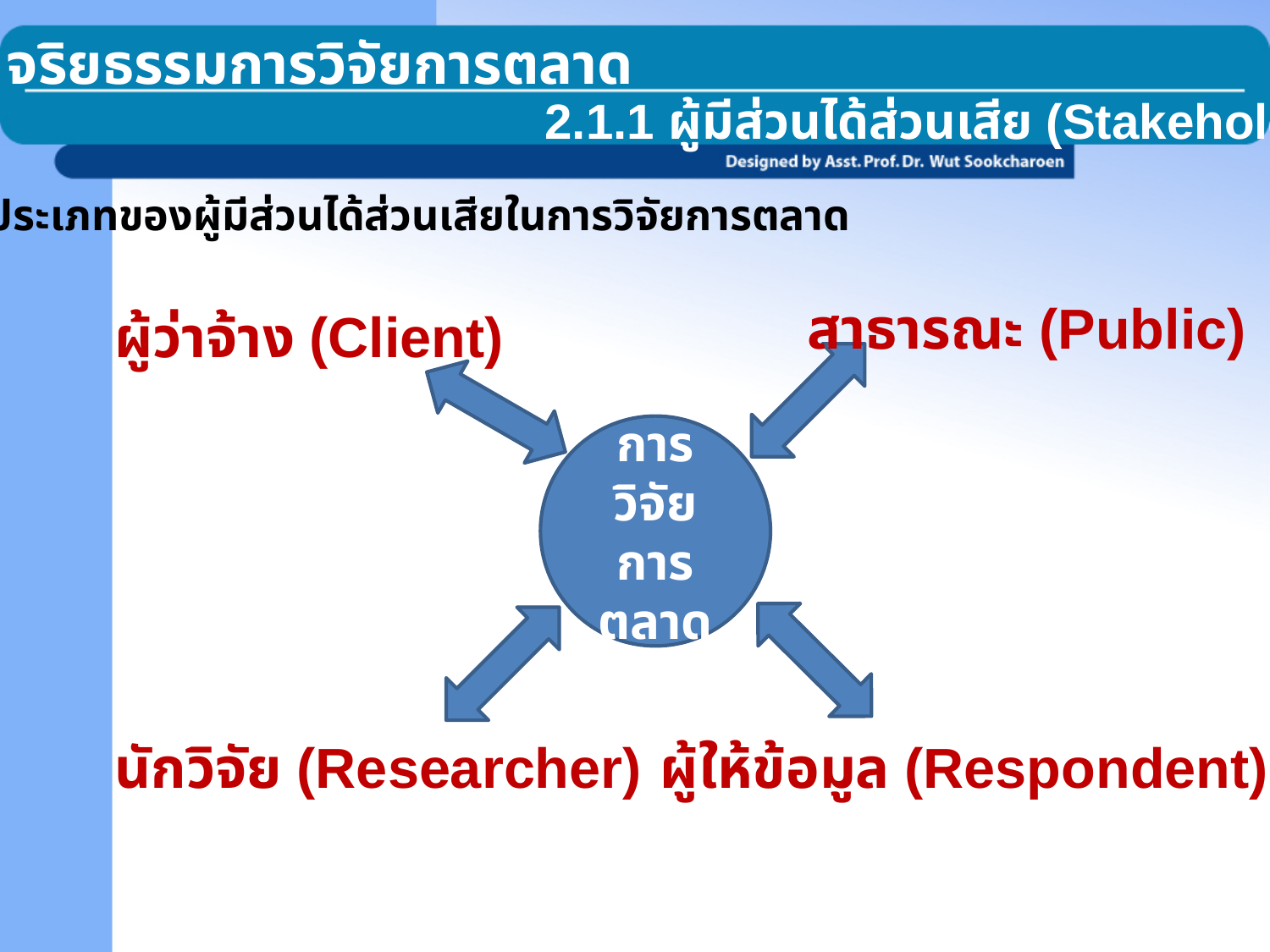

2.1 จริยธรรมการวิจัยการตลาด
2.1.1 ผู้มีส่วนได้ส่วนเสีย (Stakeholders)
ประเภทของผู้มีส่วนได้ส่วนเสียในการวิจัยการตลาด
สาธารณะ (Public)
ผู้ว่าจ้าง (Client)

การวิจัยการตลาด

นักวิจัย (Researcher)
ผู้ให้ข้อมูล (Respondent)